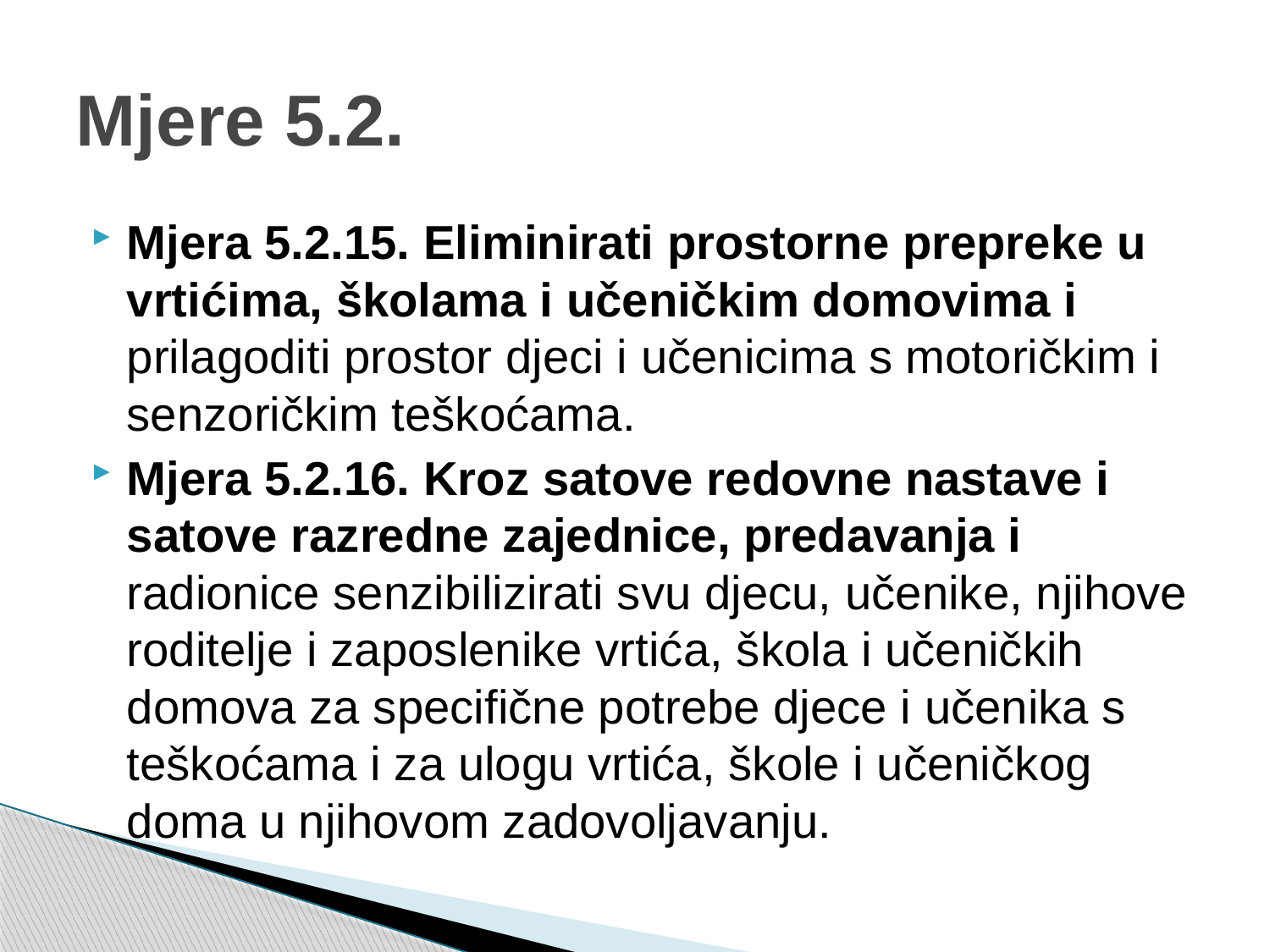

# Mjere 5.2.
Mjera 5.2.15. Eliminirati prostorne prepreke u vrtićima, školama i učeničkim domovima i prilagoditi prostor djeci i učenicima s motoričkim i senzoričkim teškoćama.
Mjera 5.2.16. Kroz satove redovne nastave i satove razredne zajednice, predavanja i radionice senzibilizirati svu djecu, učenike, njihove roditelje i zaposlenike vrtića, škola i učeničkih domova za specifične potrebe djece i učenika s teškoćama i za ulogu vrtića, škole i učeničkog doma u njihovom zadovoljavanju.